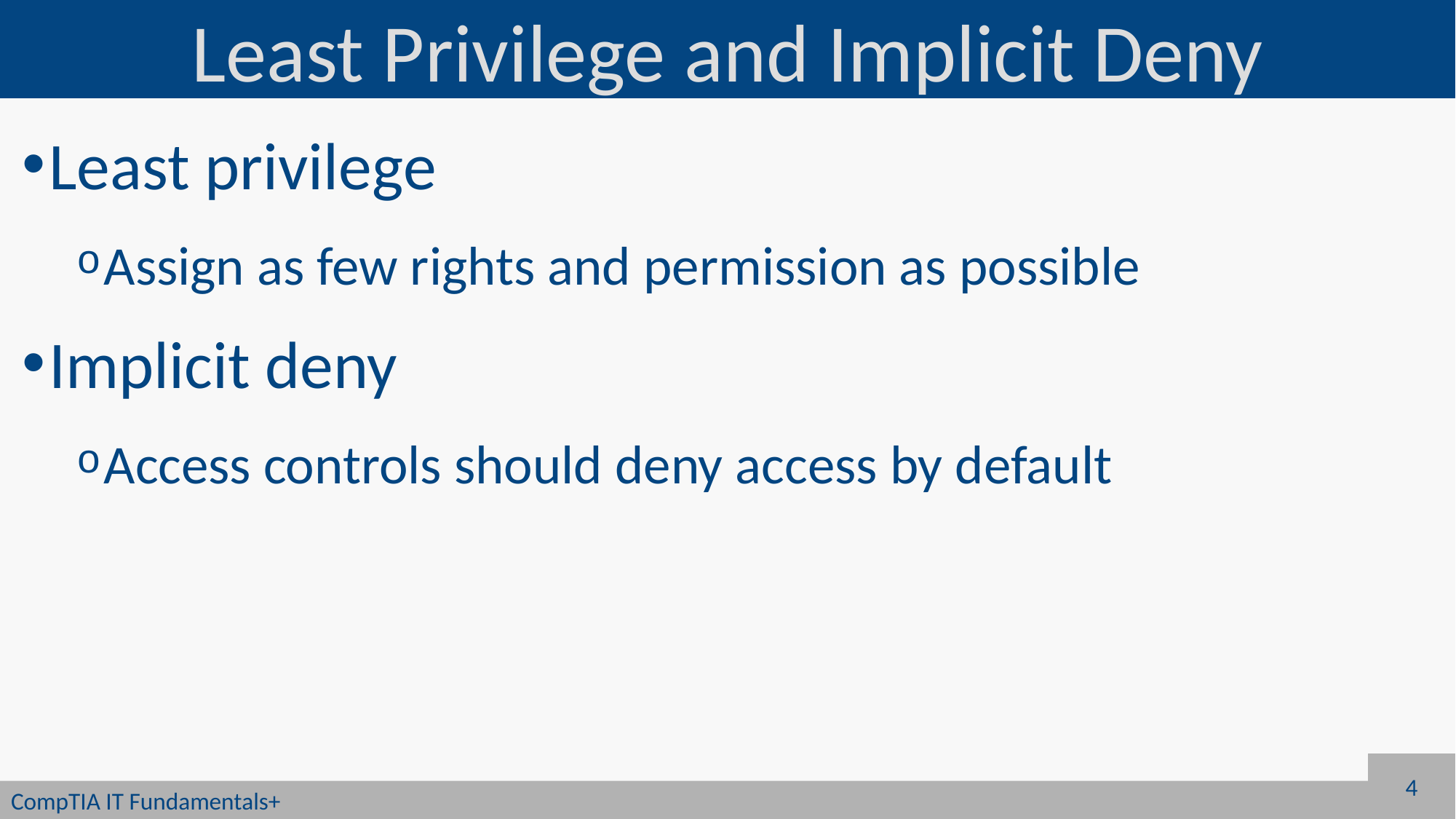

# Least Privilege and Implicit Deny
Least privilege
Assign as few rights and permission as possible
Implicit deny
Access controls should deny access by default
4
CompTIA IT Fundamentals+